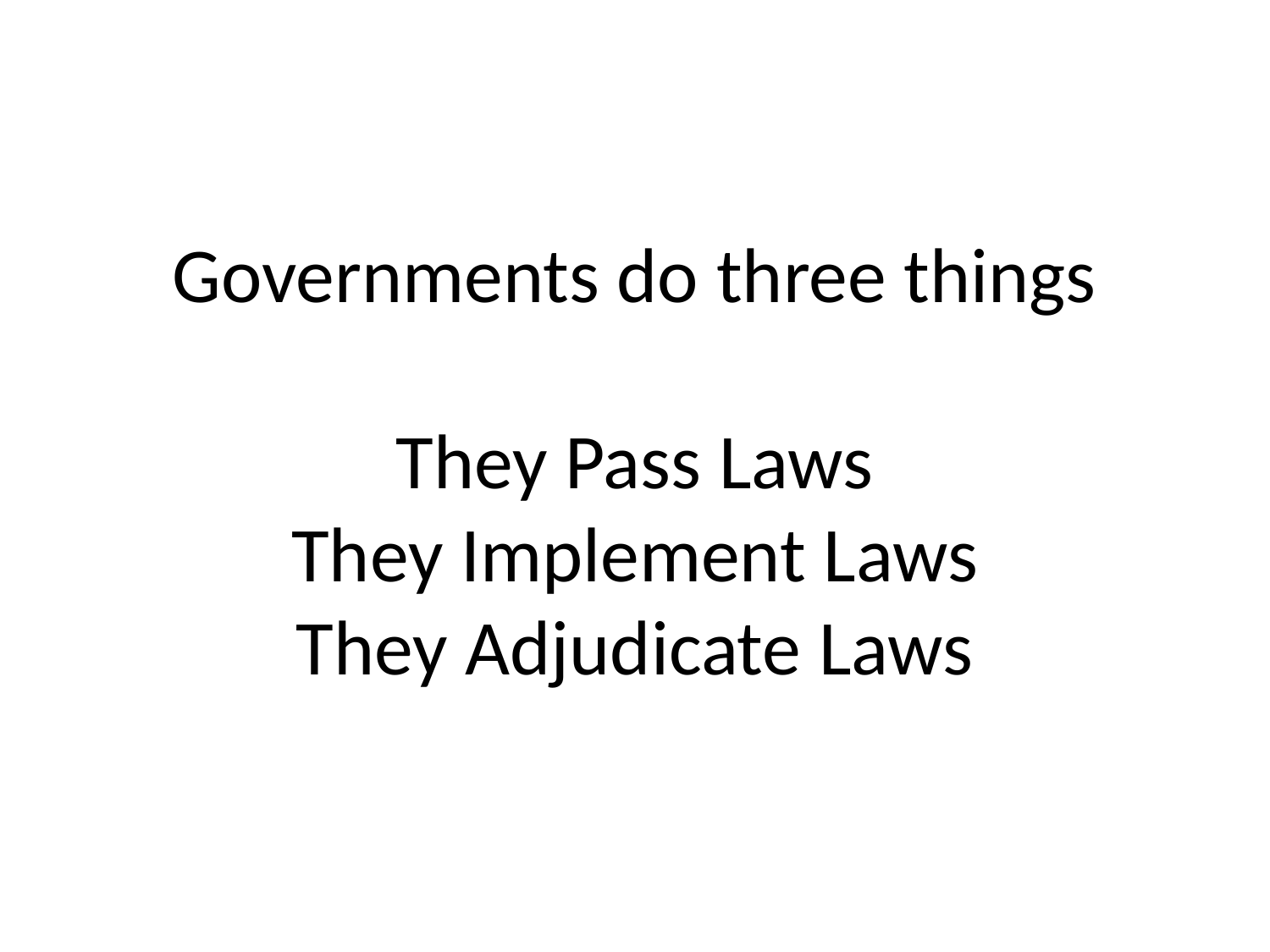

# Governments do three things They Pass Laws They Implement Laws They Adjudicate Laws